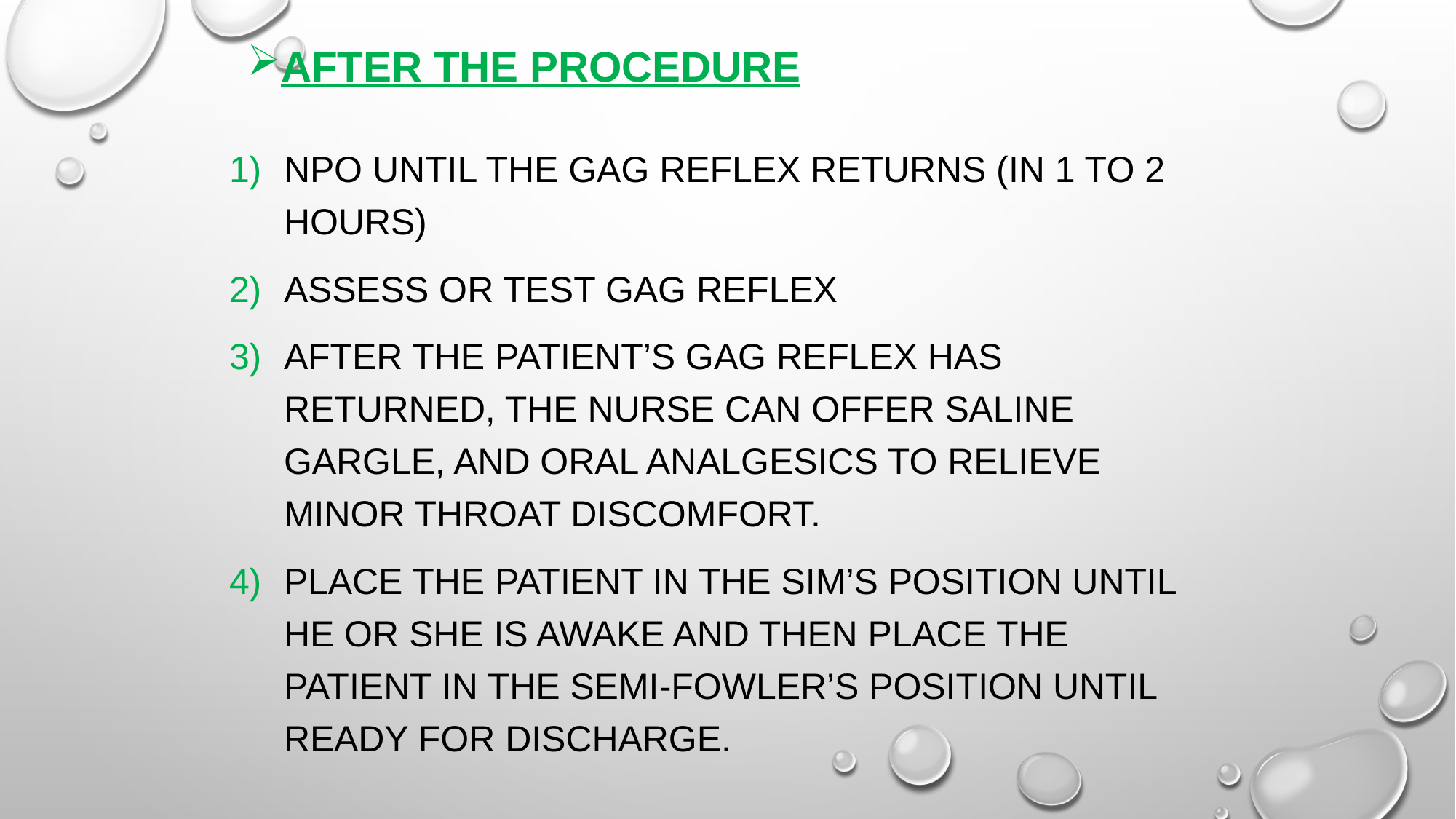

# After the procedure

NPO until the gag reflex returns (in 1 to 2 hours)
Assess or test gag reflex
After the patient’s gag reflex has returned, the nurse can offer saline gargle, and oral analgesics to relieve minor throat discomfort.
place the patient in the Sim’s position until he or she is awake and then place the patient in the semi-Fowler’s position until ready for discharge.